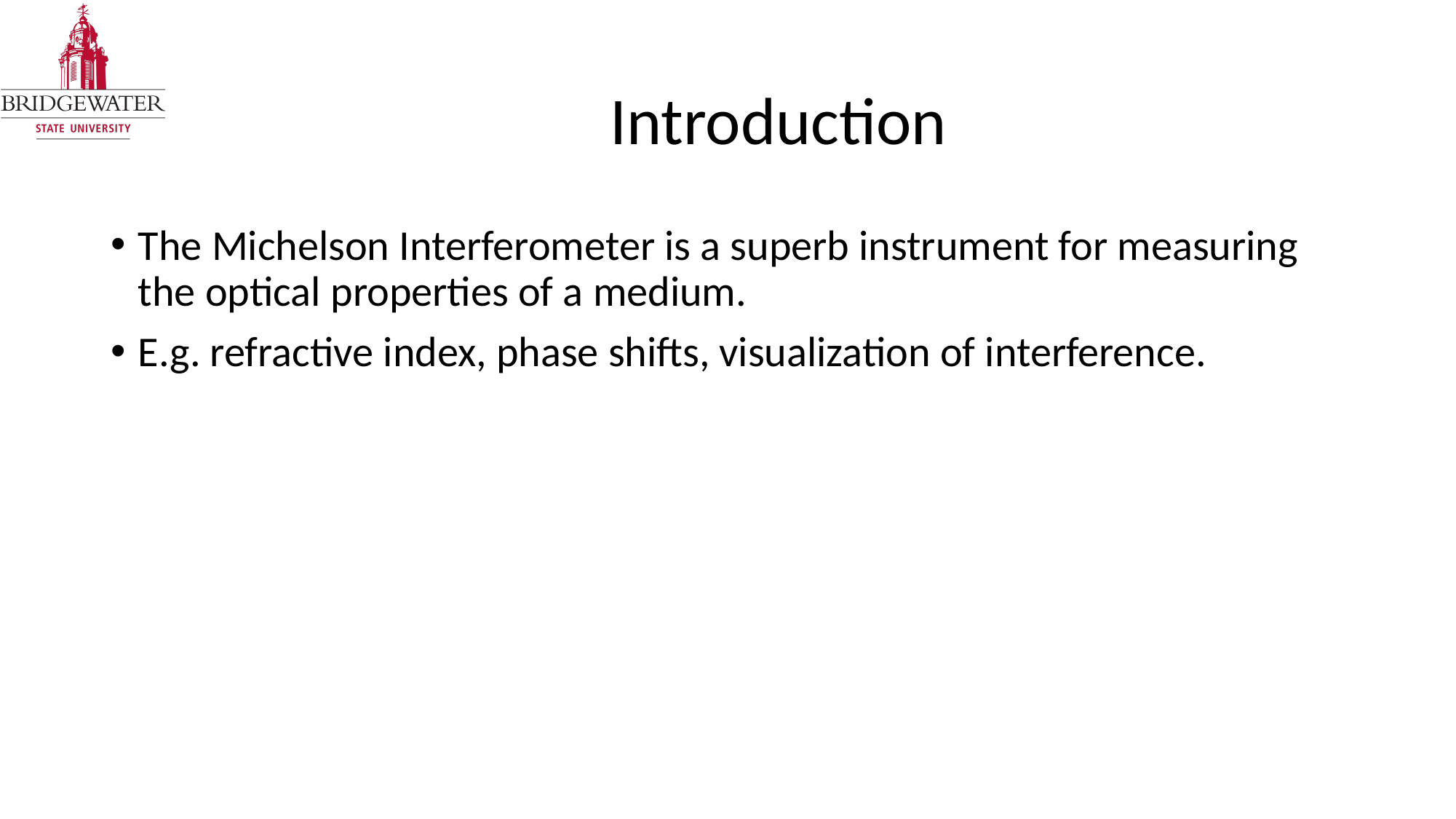

# Introduction
The Michelson Interferometer is a superb instrument for measuring the optical properties of a medium.
E.g. refractive index, phase shifts, visualization of interference.